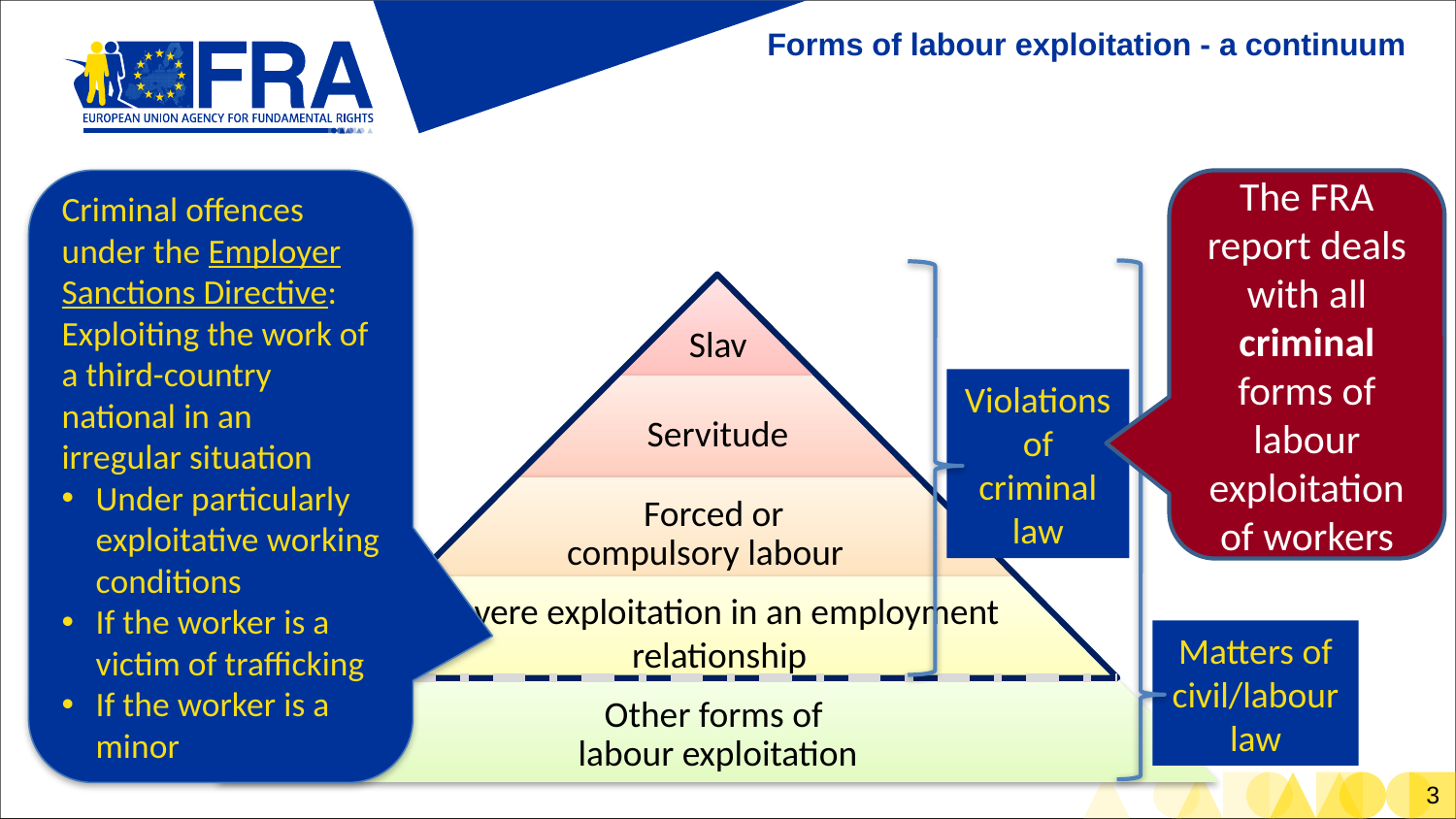

# Forms of labour exploitation - a continuum

The FRA report deals with all criminal forms of labour exploitation of workers
Criminal offences under the Employer Sanctions Directive:
Exploiting the work of a third-country national in an irregular situation
Under particularly exploitative working conditions
If the worker is a victim of trafficking
If the worker is a minor

Slavery
Servitude
Forced or
compulsory labour
Severe exploitation in an employment relationship
Other forms of
labour exploitation

Violations of criminal law
Matters of civil/labour law